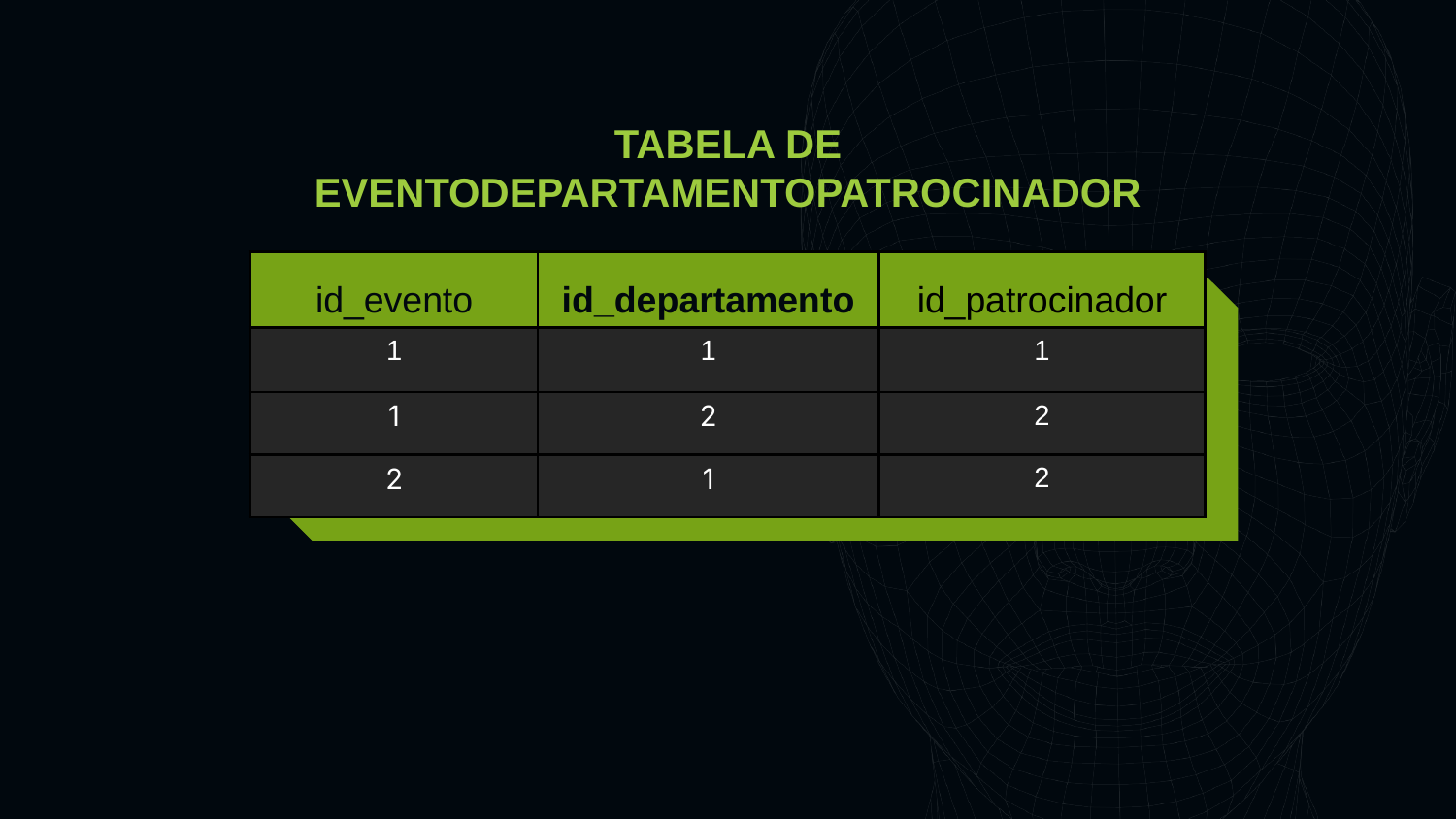

TABELA DE EVENTODEPARTAMENTOPATROCINADOR
Primárias
| id\_evento | id\_departamento | id\_patrocinador |
| --- | --- | --- |
| 1 | 1 | 1 |
| 1 | 2 | 2 |
| 2 | 1 | 2 |

Apoio